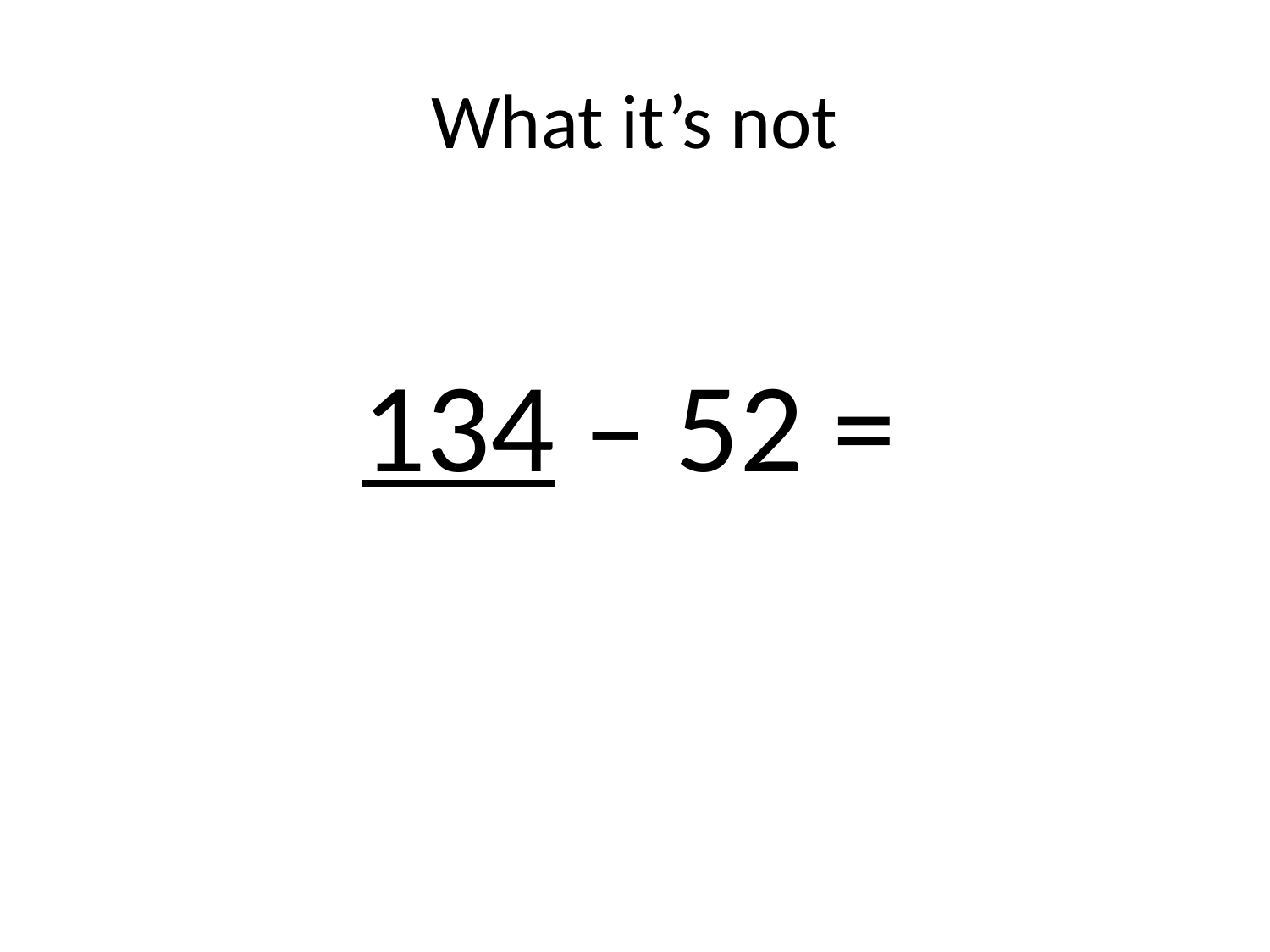

# What it’s not
134 – 52 =